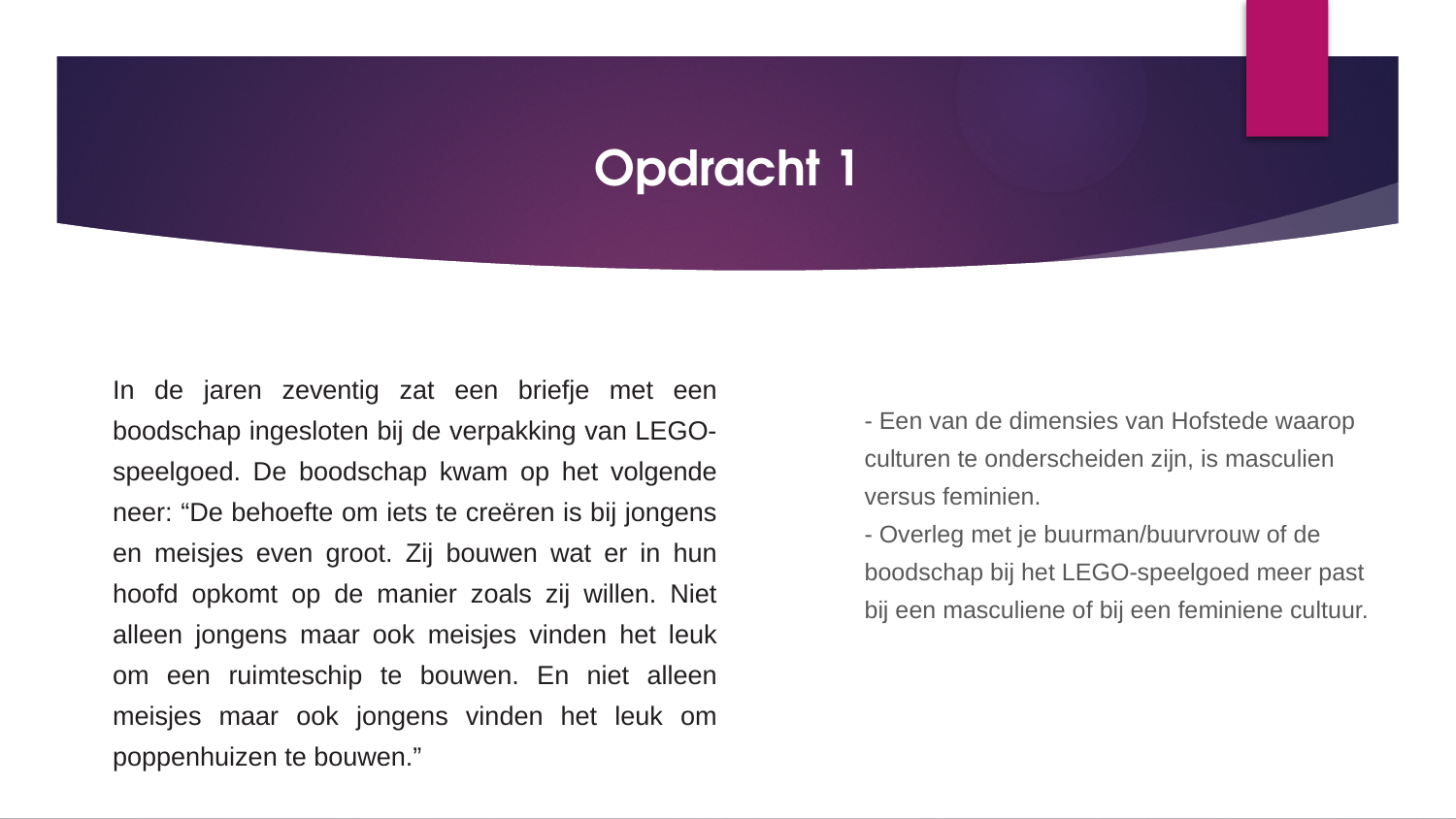

# Opdracht 1
- Een van de dimensies van Hofstede waarop culturen te onderscheiden zijn, is masculien versus feminien.
- Overleg met je buurman/buurvrouw of de boodschap bij het LEGO-speelgoed meer past bij een masculiene of bij een feminiene cultuur.

In de jaren zeventig zat een briefje met een boodschap ingesloten bij de verpakking van LEGO-speelgoed. De boodschap kwam op het volgende neer: “De behoefte om iets te creëren is bij jongens en meisjes even groot. Zij bouwen wat er in hun hoofd opkomt op de manier zoals zij willen. Niet alleen jongens maar ook meisjes vinden het leuk om een ruimteschip te bouwen. En niet alleen meisjes maar ook jongens vinden het leuk om poppenhuizen te bouwen.”